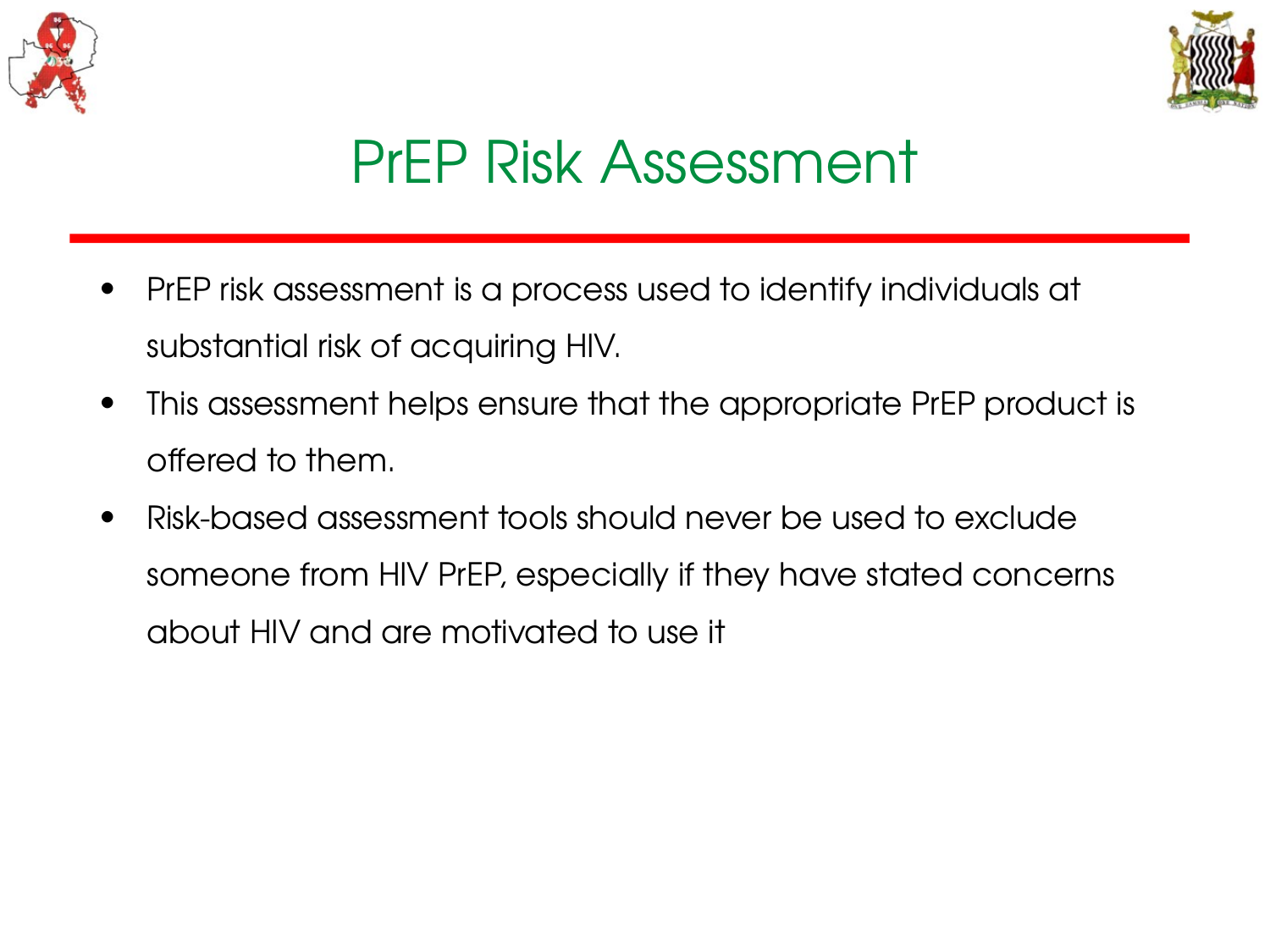

# PrEP Risk Assessment
PrEP risk assessment is a process used to identify individuals at substantial risk of acquiring HIV.
This assessment helps ensure that the appropriate PrEP product is offered to them.
Risk-based assessment tools should never be used to exclude someone from HIV PrEP, especially if they have stated concerns about HIV and are motivated to use it